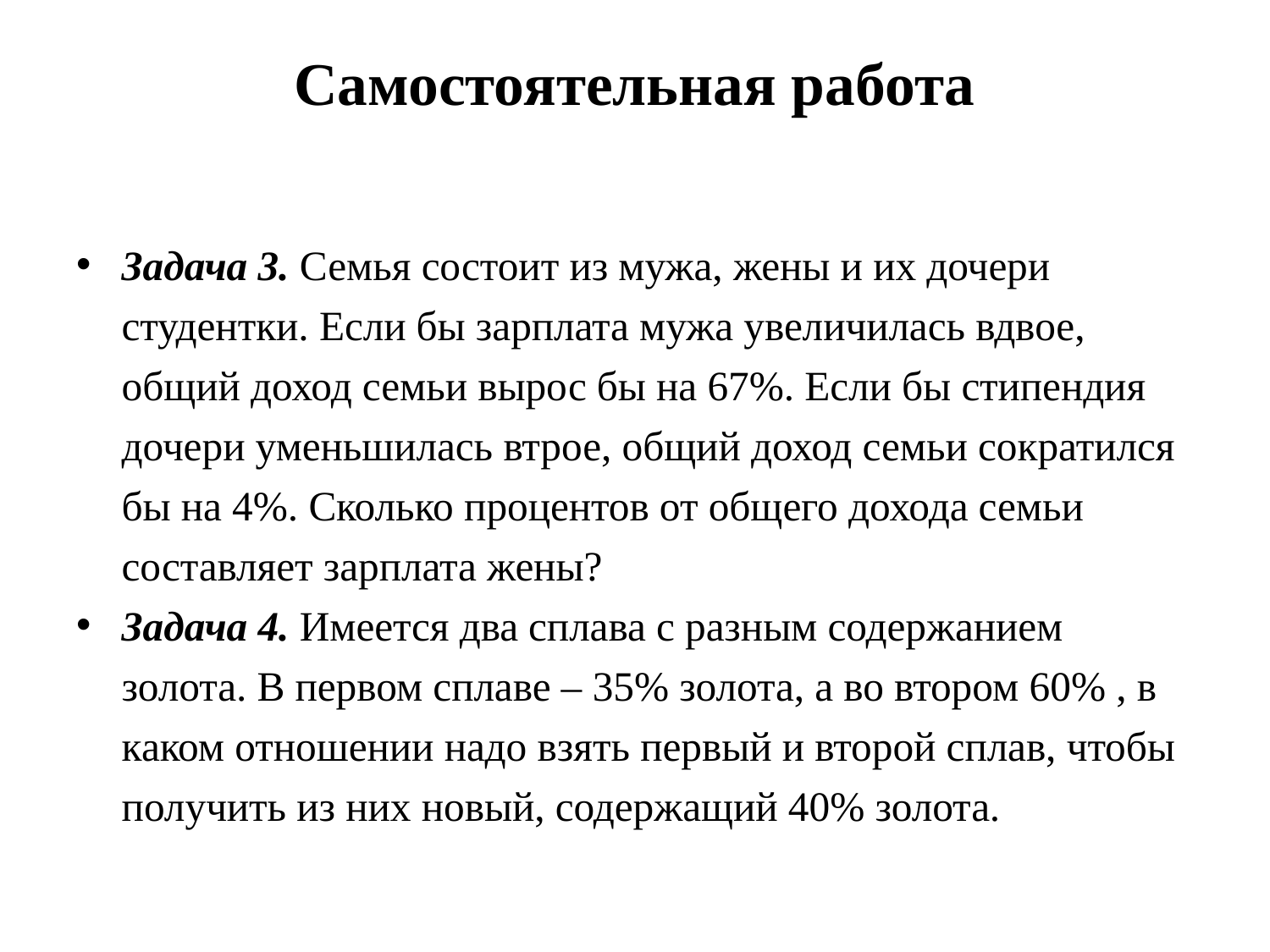

# Самостоятельная работа
Задача 3. Семья состоит из мужа, жены и их дочери студентки. Если бы зарплата мужа увеличилась вдвое, общий доход семьи вырос бы на 67%. Если бы стипендия дочери уменьшилась втрое, общий доход семьи сократился бы на 4%. Сколько процентов от общего дохода семьи составляет зарплата жены?
Задача 4. Имеется два сплава с разным содержанием золота. В первом сплаве – 35% золота, а во втором 60% , в каком отношении надо взять первый и второй сплав, чтобы получить из них новый, содержащий 40% золота.